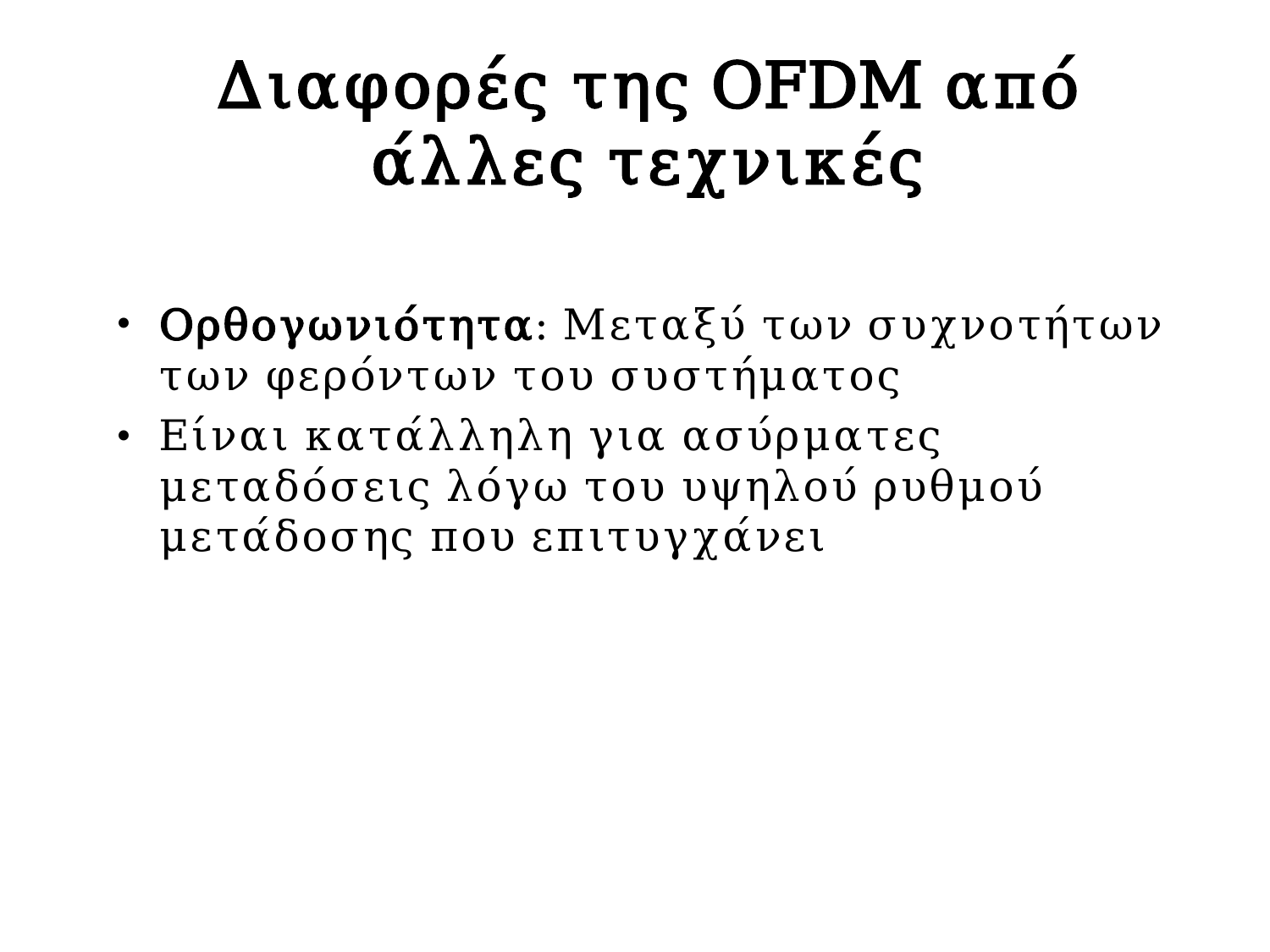

# Διαφορές της OFDM από άλλες τεχνικές
Ορθογωνιότητα: Μεταξύ των συχνοτήτων των φερόντων του συστήματος
Είναι κατάλληλη για ασύρματες μεταδόσεις λόγω του υψηλού ρυθμού μετάδοσης που επιτυγχάνει